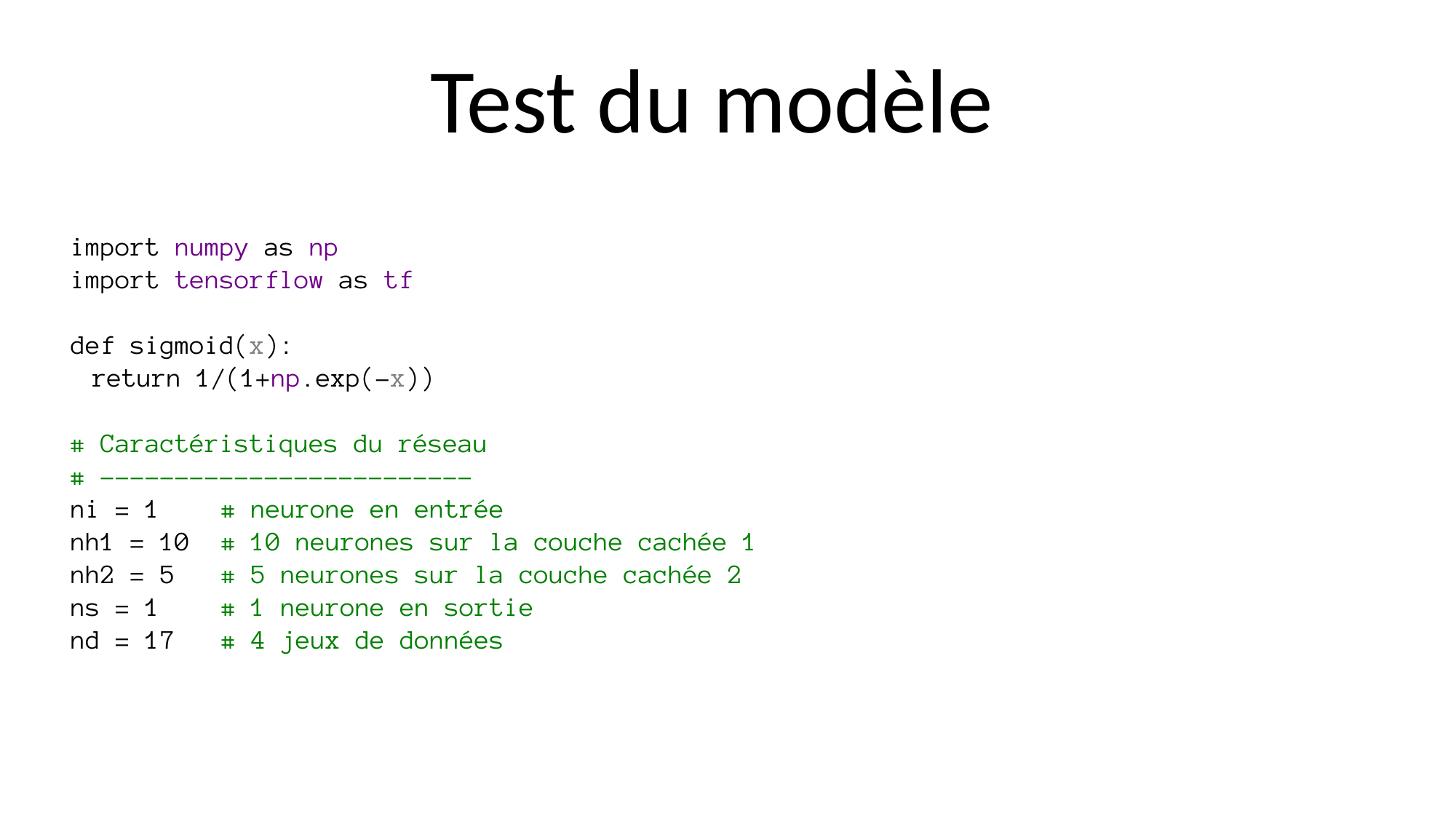

Test du modèle
import numpy as np
import tensorflow as tf

def sigmoid(x):
	return 1/(1+np.exp(-x))

# Caractéristiques du réseau
# -------------------------
ni = 1		# neurone en entrée
nh1 = 10	# 10 neurones sur la couche cachée 1
nh2 = 5 	# 5 neurones sur la couche cachée 2
ns = 1		# 1 neurone en sortie
nd = 17		# 4 jeux de données